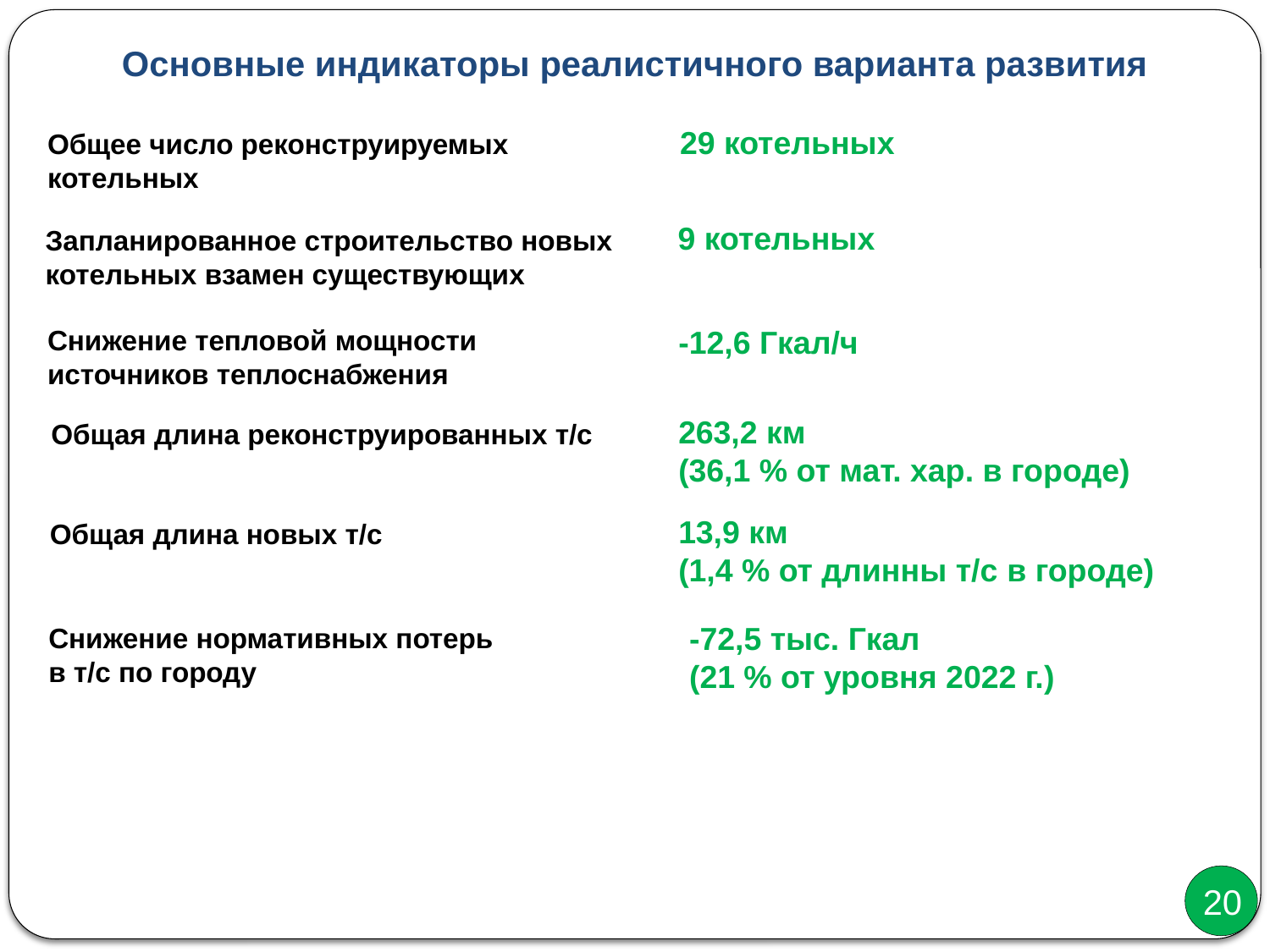

Основные индикаторы реалистичного варианта развития
29 котельных
Общее число реконструируемых котельных
9 котельных
Запланированное строительство новых котельных взамен существующих
Снижение тепловой мощности источников теплоснабжения

-12,6 Гкал/ч
263,2 км
(36,1 % от мат. хар. в городе)
Общая длина реконструированных т/с
13,9 км
(1,4 % от длинны т/с в городе)
Общая длина новых т/с
-72,5 тыс. Гкал
(21 % от уровня 2022 г.)
Снижение нормативных потерь
в т/с по городу

20